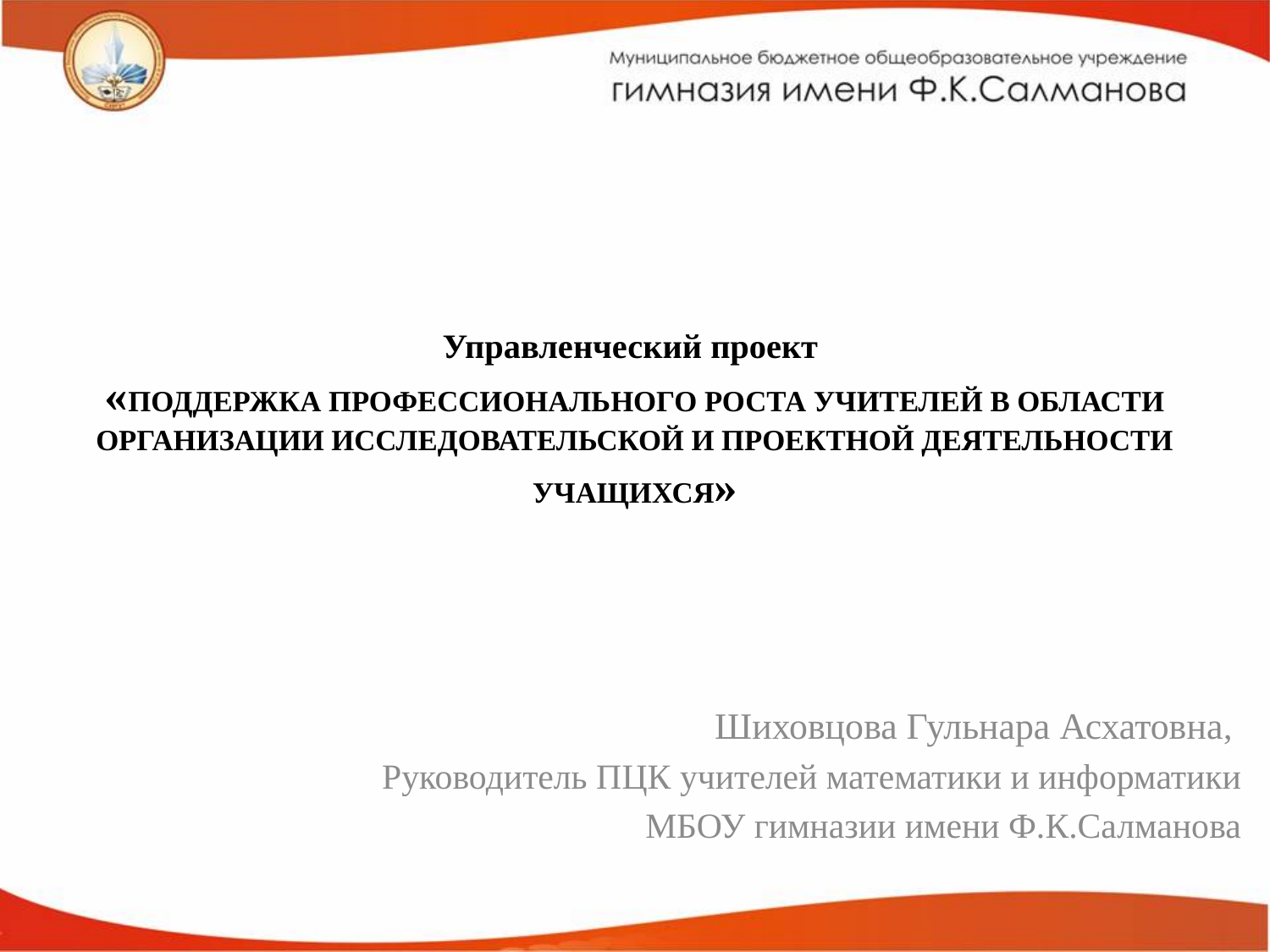

# Управленческий проект «ПОДДЕРЖКА ПРОФЕССИОНАЛЬНОГО РОСТА УЧИТЕЛЕЙ В ОБЛАСТИ ОРГАНИЗАЦИИ ИССЛЕДОВАТЕЛЬСКОЙ И ПРОЕКТНОЙ ДЕЯТЕЛЬНОСТИ УЧАЩИХСЯ»
Шиховцова Гульнара Асхатовна,
Руководитель ПЦК учителей математики и информатики
МБОУ гимназии имени Ф.К.Салманова